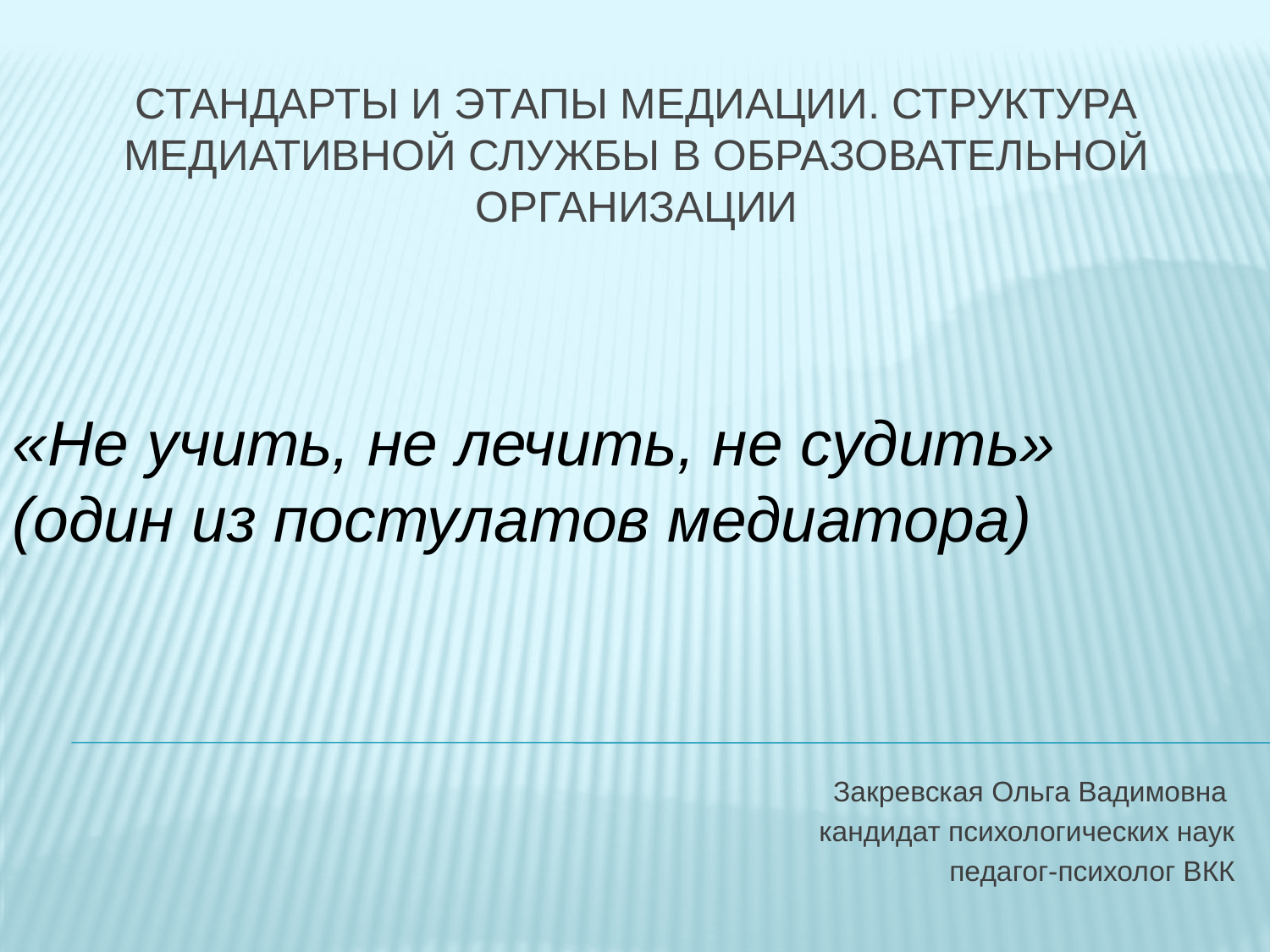

# Стандарты и этапы медиации. Структура медиативной службы в образовательной организации
«Не учить, не лечить, не судить»
(один из постулатов медиатора)
Закревская Ольга Вадимовна
кандидат психологических наук
 педагог-психолог ВКК